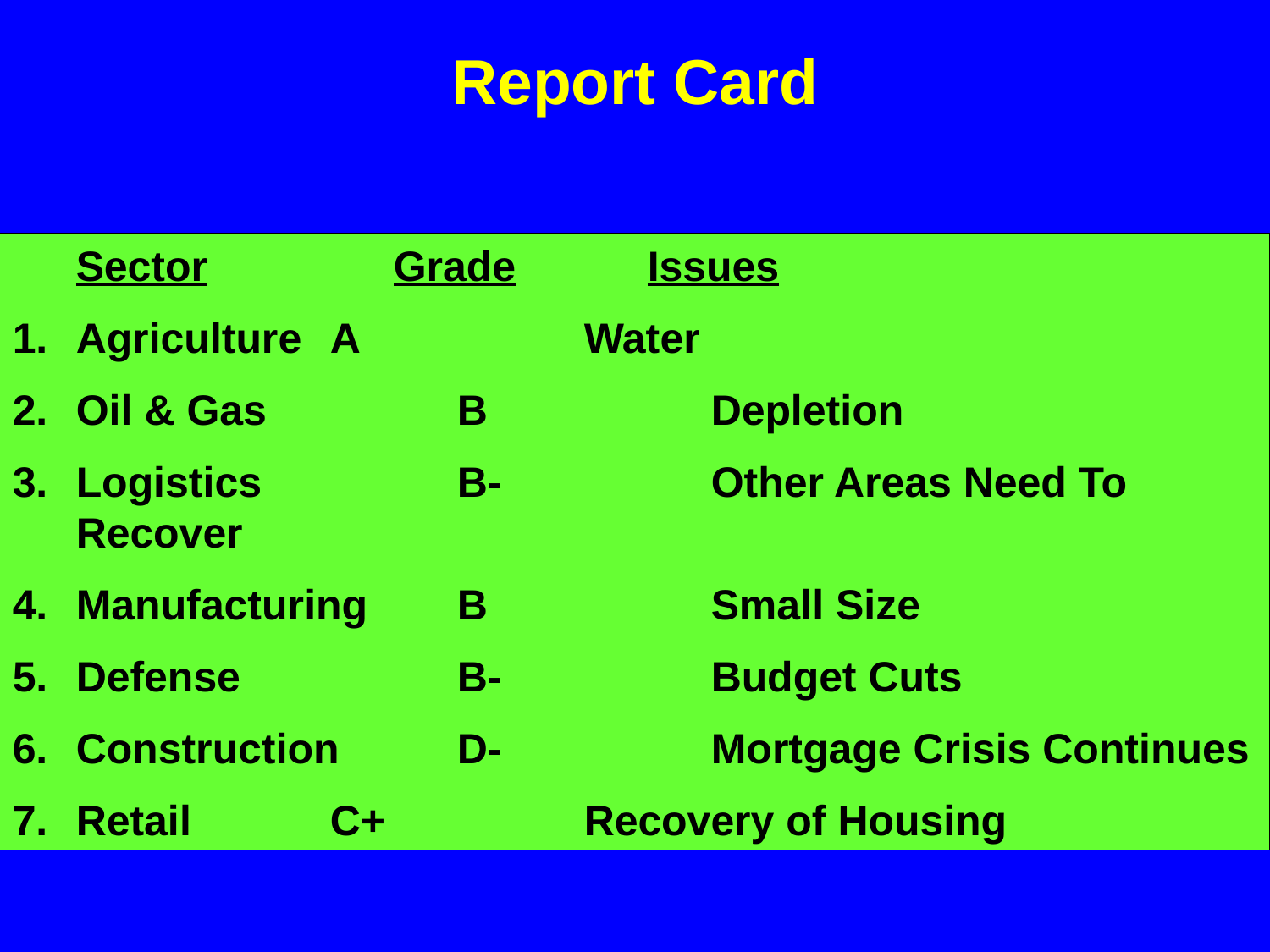

# Report Card
Sector		Grade		Issues
Agriculture	A		Water
Oil & Gas		B		Depletion
Logistics		B-		Other Areas Need To Recover
Manufacturing	B		Small Size
Defense		B-		Budget Cuts
Construction	D-		Mortgage Crisis Continues
Retail		C+		Recovery of Housing